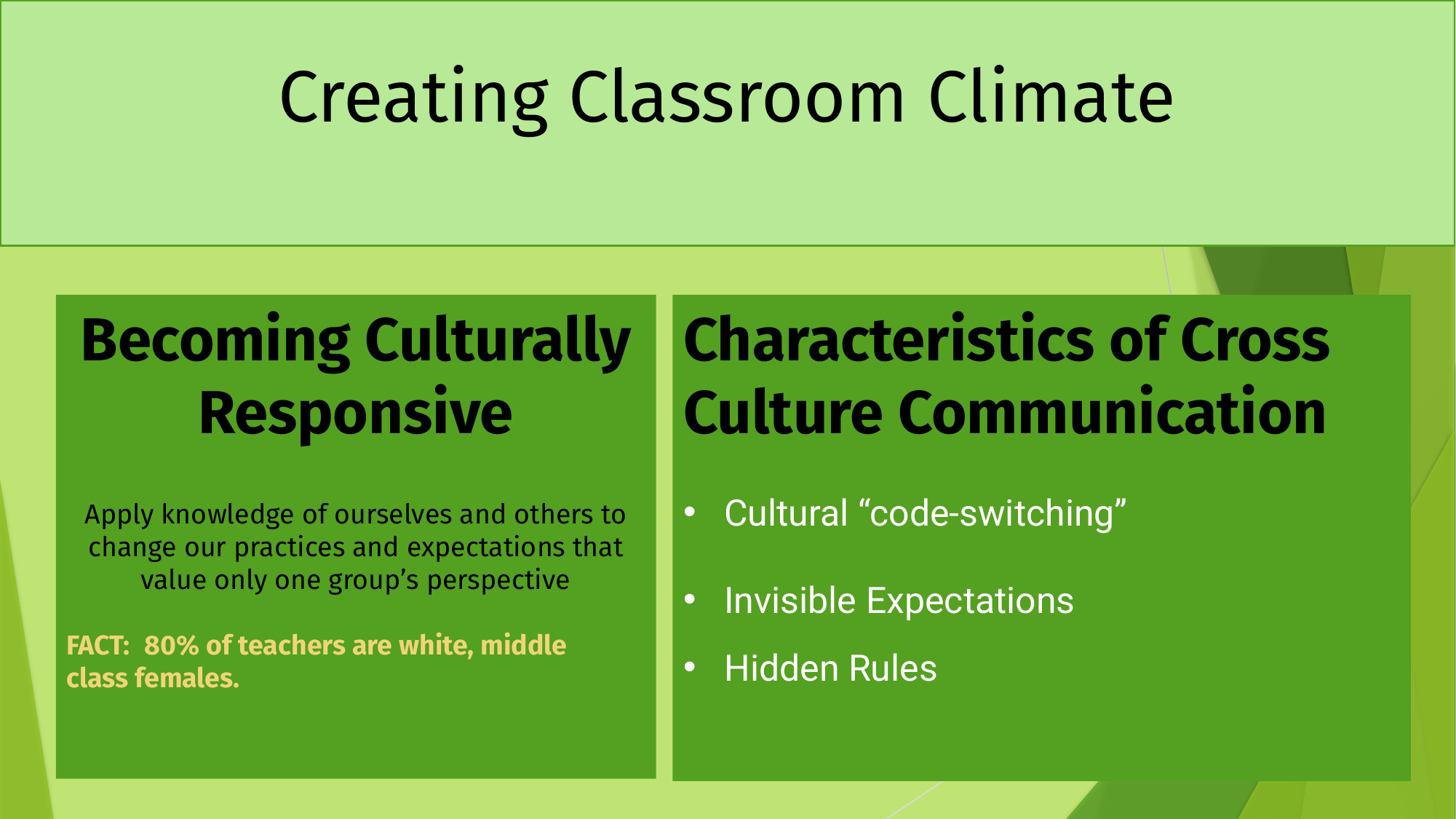

# Creating Classroom Climate
Becoming Culturally Responsive

Apply knowledge of ourselves and others to change our practices and expectations that value only one group’s perspective

FACT:  80% of teachers are white, middle 	class females.

Characteristics of Cross Culture Communication

Cultural “code-switching”

Invisible Expectations
Hidden Rules